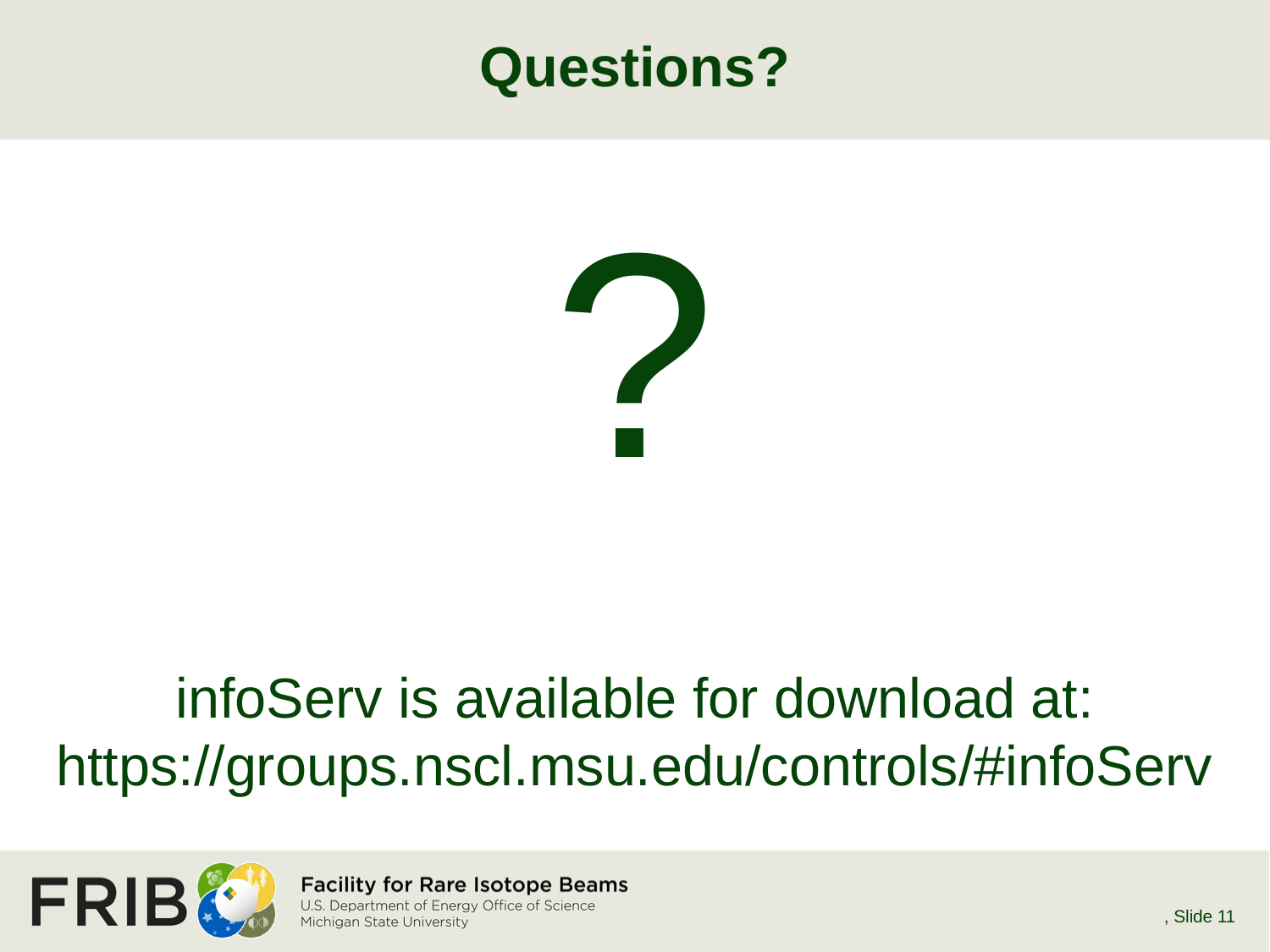

# Questions?
?
infoServ is available for download at:
https://groups.nscl.msu.edu/controls/#infoServ
J. Priller, May 2015 EPICS Collaboration Meeting - infoServ
, Slide 11